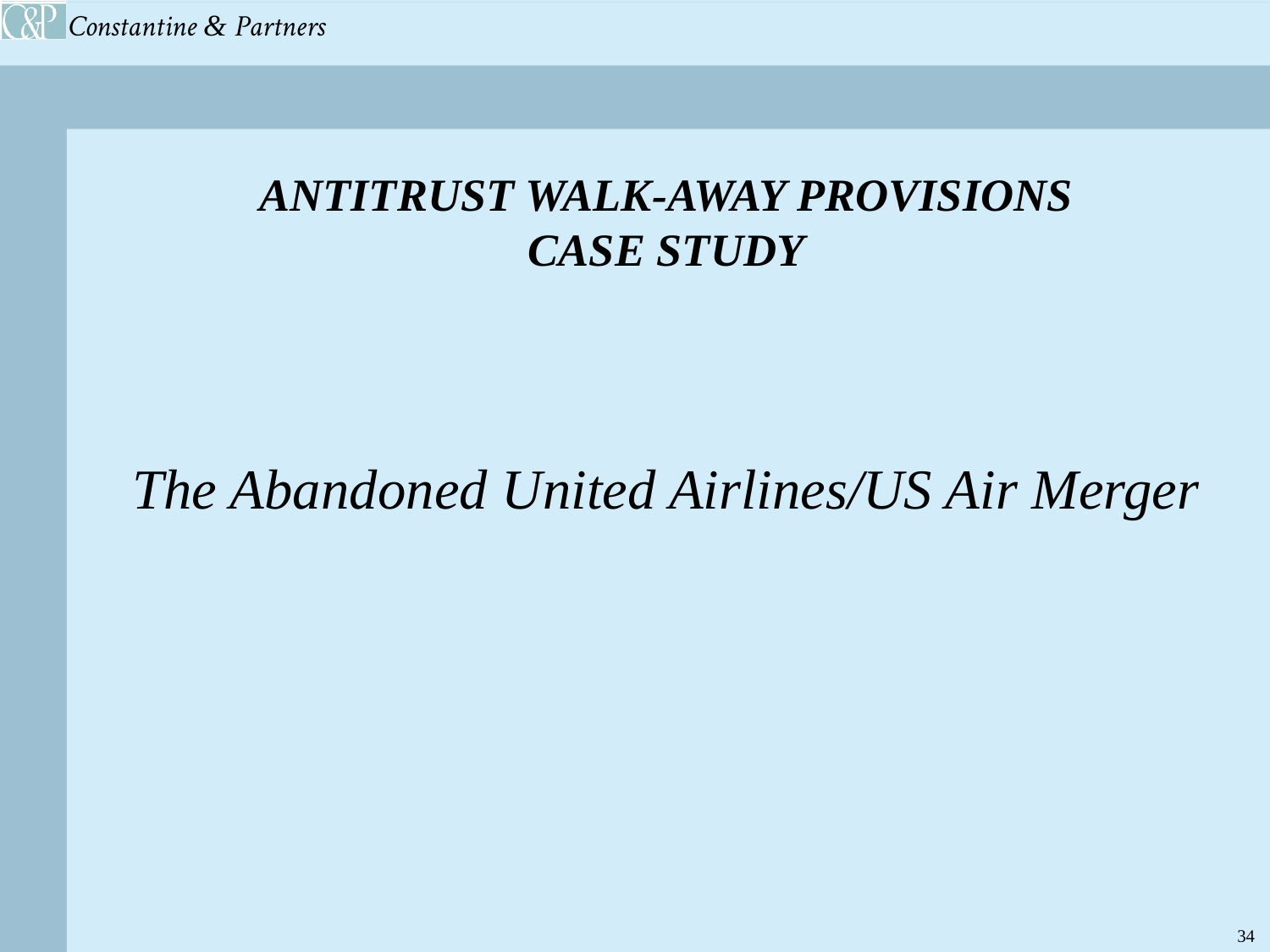

ANTITRUST WALK-AWAY PROVISIONS
CASE STUDY

The Abandoned United Airlines/US Air Merger